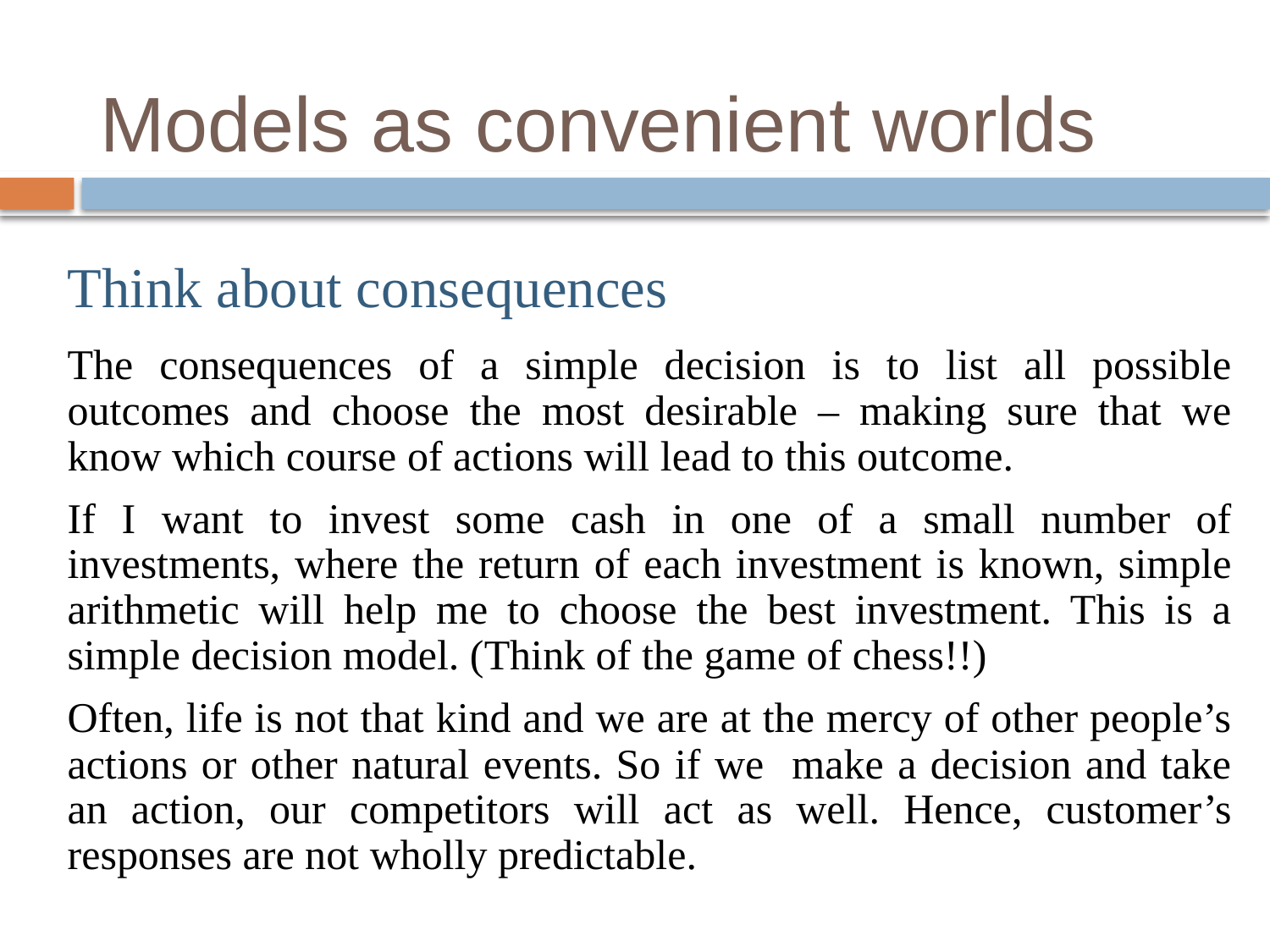

# Models as convenient worlds
Think about consequences
The consequences of a simple decision is to list all possible outcomes and choose the most desirable – making sure that we know which course of actions will lead to this outcome.
If I want to invest some cash in one of a small number of investments, where the return of each investment is known, simple arithmetic will help me to choose the best investment. This is a simple decision model. (Think of the game of chess!!)
Often, life is not that kind and we are at the mercy of other people’s actions or other natural events. So if we  make a decision and take an action, our competitors will act as well. Hence, customer’s responses are not wholly predictable.